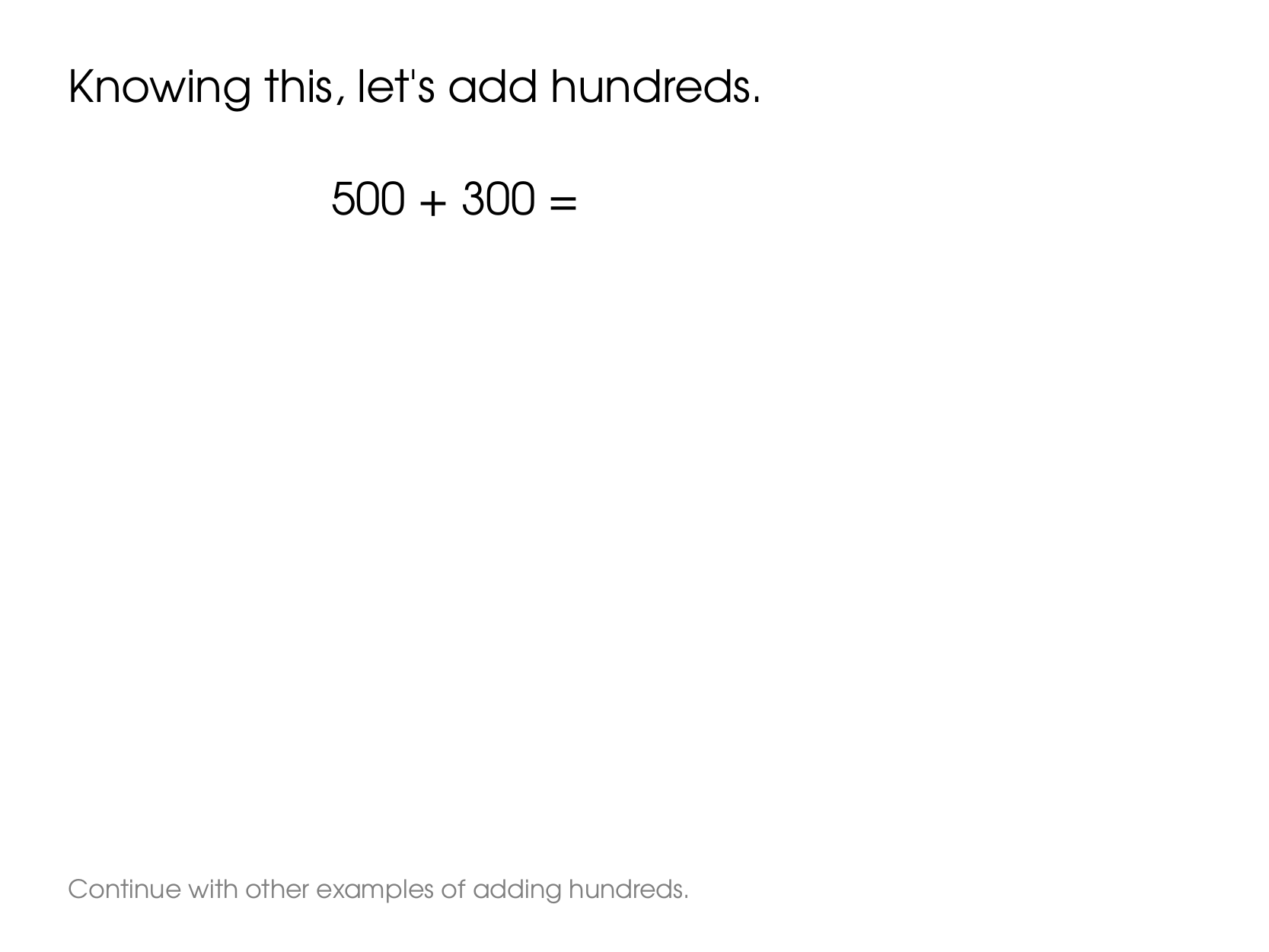

Knowing this, let's add hundreds.
500 + 300 =
Continue with other examples of adding hundreds.